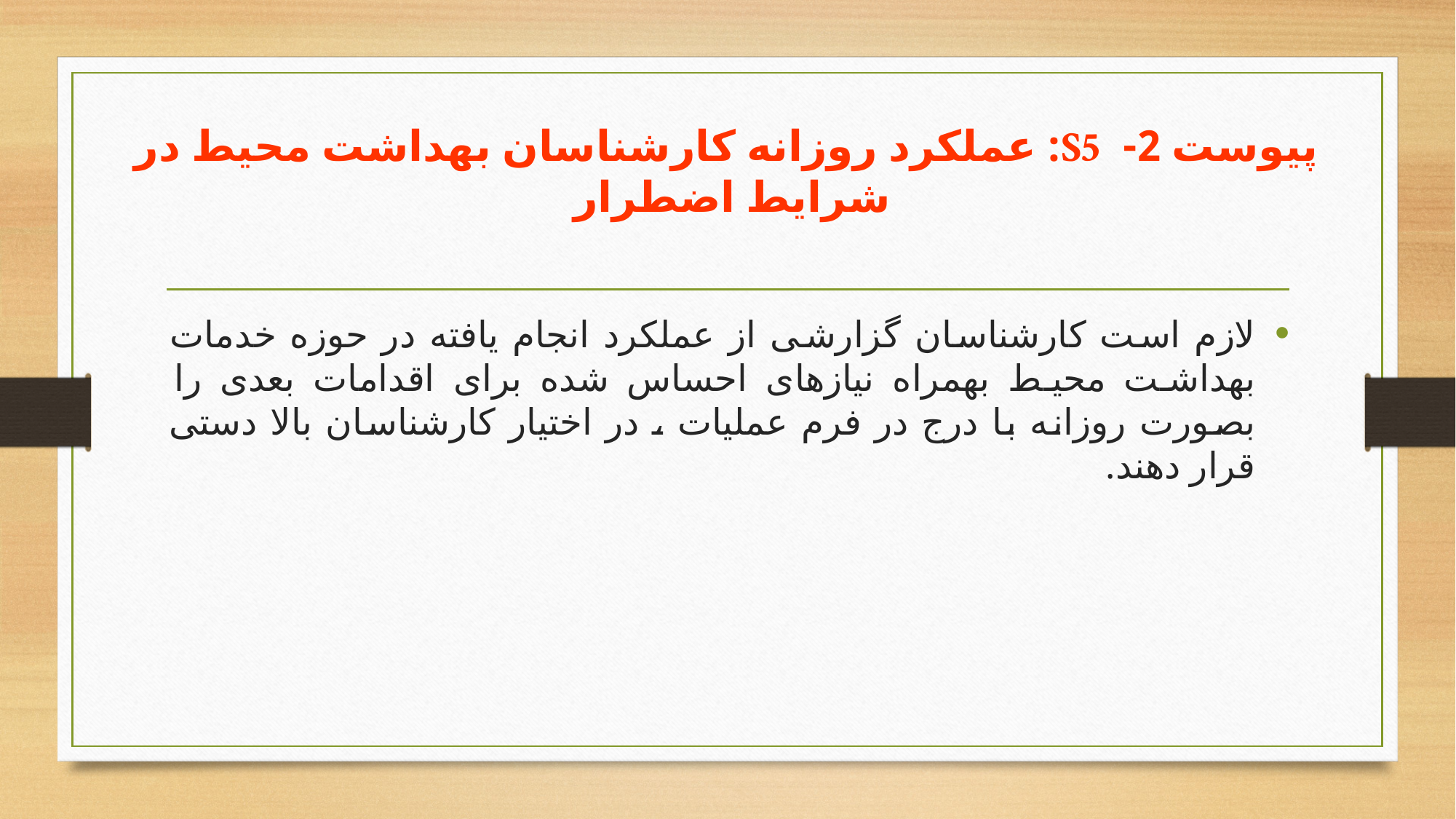

# پیوست 2-  S5: عملكرد روزانه كارشناسان بهداشت محيط در شرايط اضطرار
لازم است کارشناسان گزارشی از عملکرد انجام یافته در حوزه خدمات بهداشت محیط بهمراه نیازهای احساس شده برای اقدامات بعدی را بصورت روزانه با درج در فرم عملیات ، در اختیار کارشناسان بالا دستی قرار دهند.